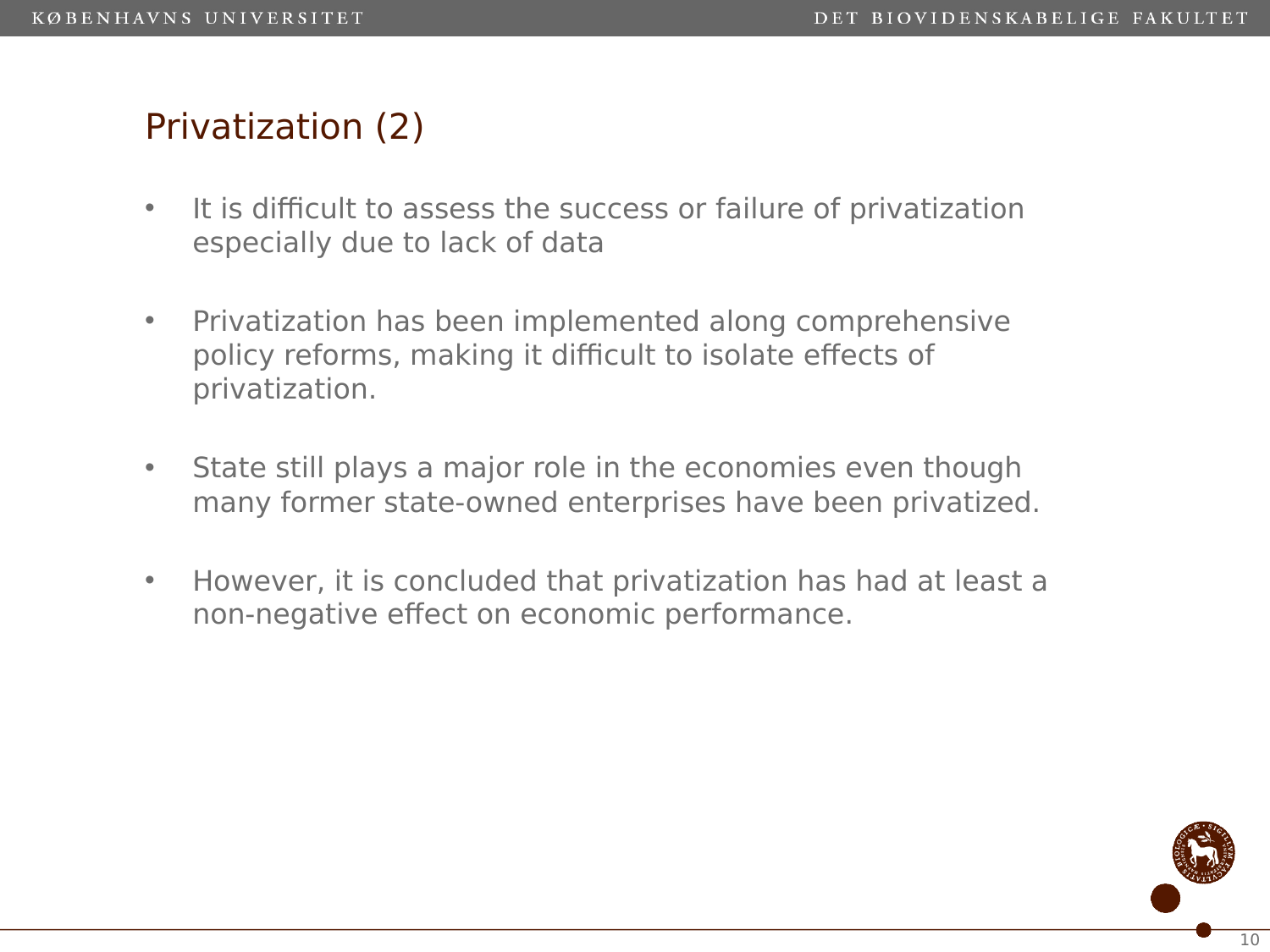

# Privatization (2)
It is difficult to assess the success or failure of privatization especially due to lack of data

Privatization has been implemented along comprehensive policy reforms, making it difficult to isolate effects of privatization.

State still plays a major role in the economies even though many former state-owned enterprises have been privatized.

However, it is concluded that privatization has had at least a non-negative effect on economic performance.